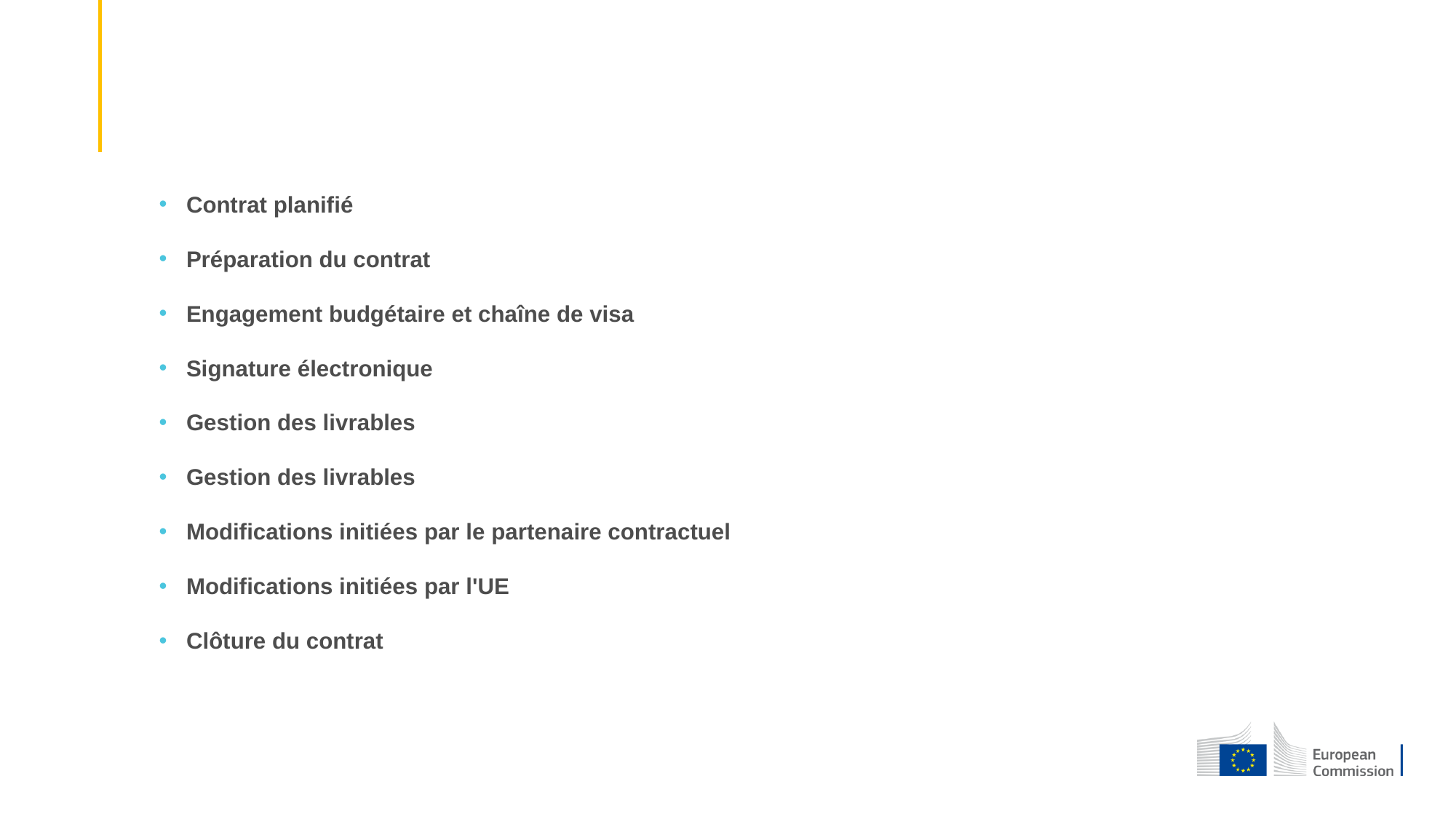

# Direct Award avec signature électronique
Contrat planifié
Préparation du contrat
Engagement budgétaire et chaîne de visa
Signature électronique
Gestion des livrables
Gestion des livrables
Modifications initiées par le partenaire contractuel
Modifications initiées par l'UE
Clôture du contrat